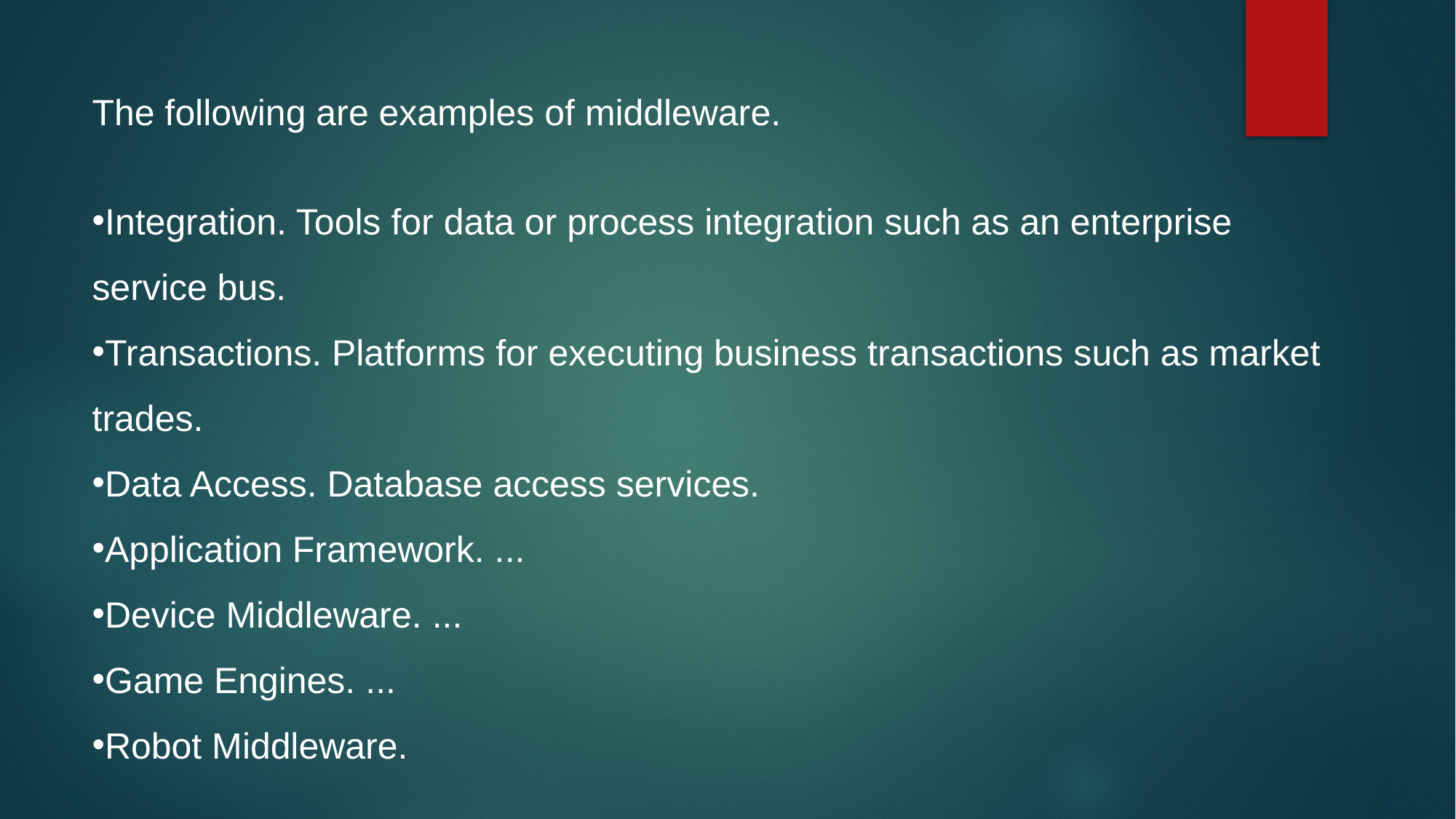

The following are examples of middleware.

Integration. Tools for data or process integration such as an enterprise service bus.
Transactions. Platforms for executing business transactions such as market trades.
Data Access. Database access services.
Application Framework. ...
Device Middleware. ...
Game Engines. ...
Robot Middleware.